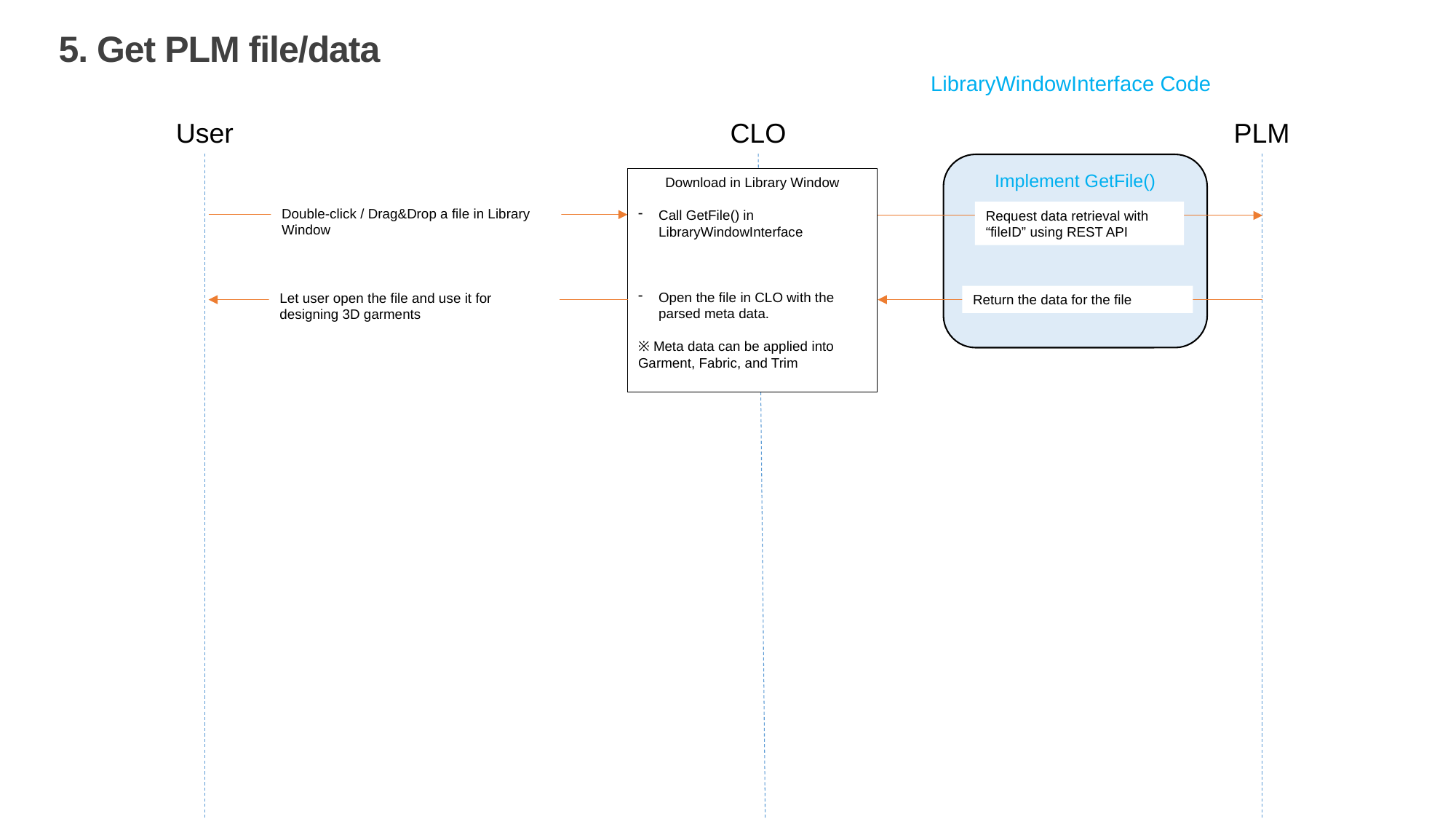

5. Get PLM file/data
LibraryWindowInterface Code
User
CLO
PLM
Implement GetFile()
Download in Library Window

Call GetFile() in LibraryWindowInterface

Open the file in CLO with the parsed meta data.

※ Meta data can be applied into  Garment, Fabric, and Trim

Double-click / Drag&Drop a file in Library Window
Request data retrieval with “fileID” using REST API
Let user open the file and use it for designing 3D garments
Return the data for the file